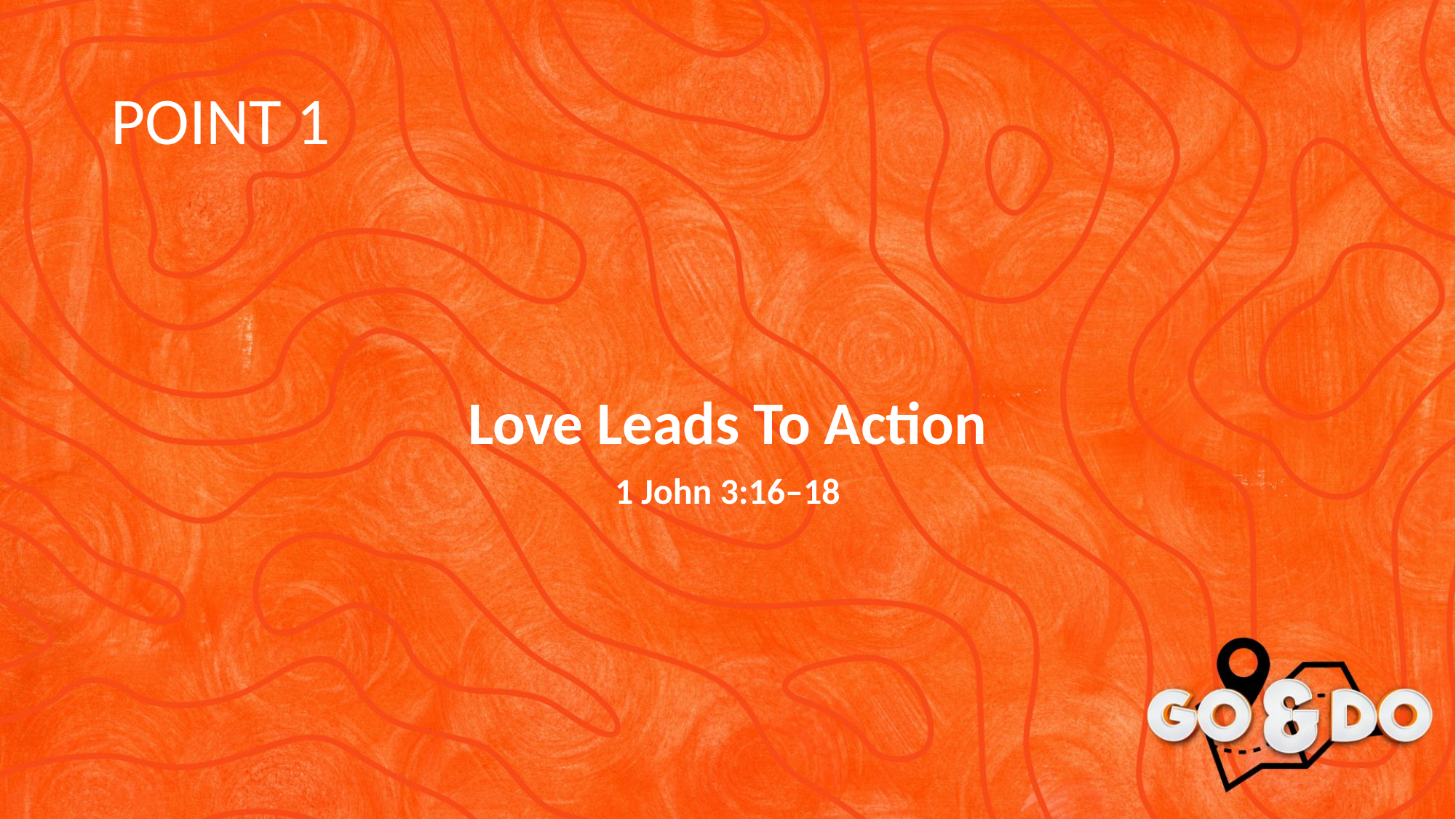

# POINT 1

Love Leads To Action
1 John 3:16–18